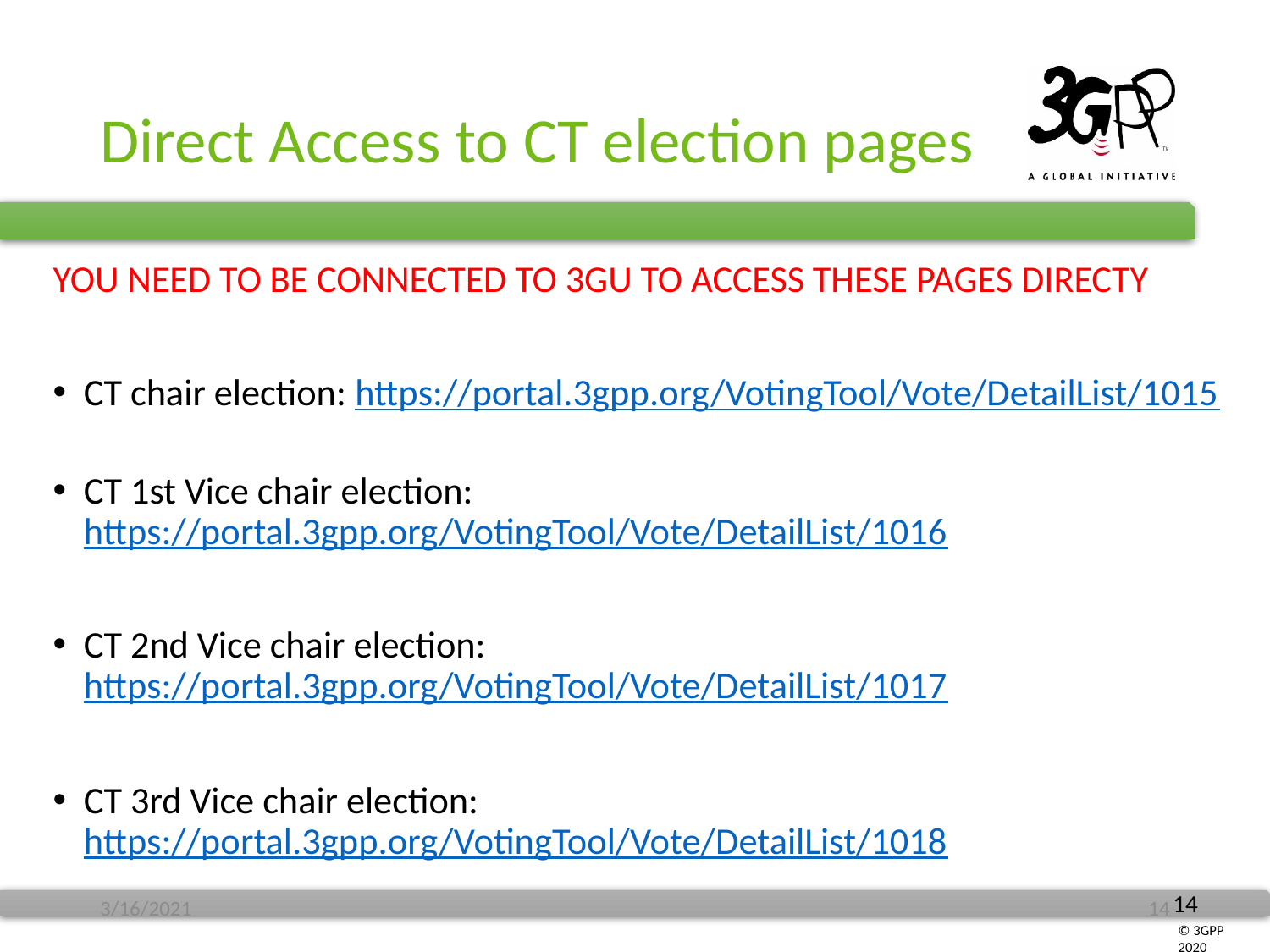

# Direct Access to CT election pages
YOU NEED TO BE CONNECTED TO 3GU TO ACCESS THESE PAGES DIRECTY

CT chair election: https://portal.3gpp.org/VotingTool/Vote/DetailList/1015

CT 1st Vice chair election: https://portal.3gpp.org/VotingTool/Vote/DetailList/1016

CT 2nd Vice chair election: https://portal.3gpp.org/VotingTool/Vote/DetailList/1017

CT 3rd Vice chair election: https://portal.3gpp.org/VotingTool/Vote/DetailList/1018

3/16/2021
14